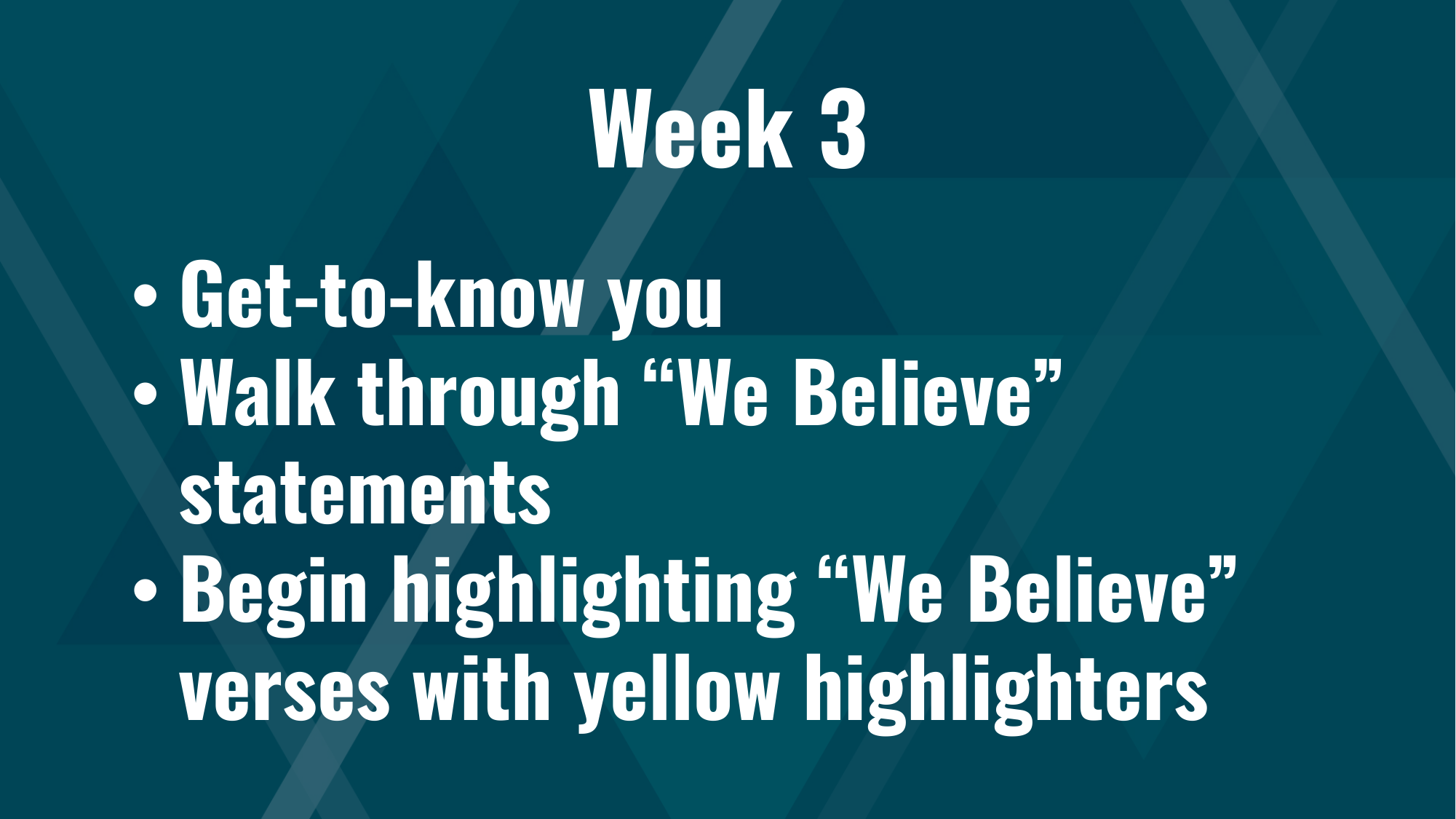

Week 3

Get-to-know you
Walk through “We Believe” statements
Begin highlighting “We Believe” verses with yellow highlighters